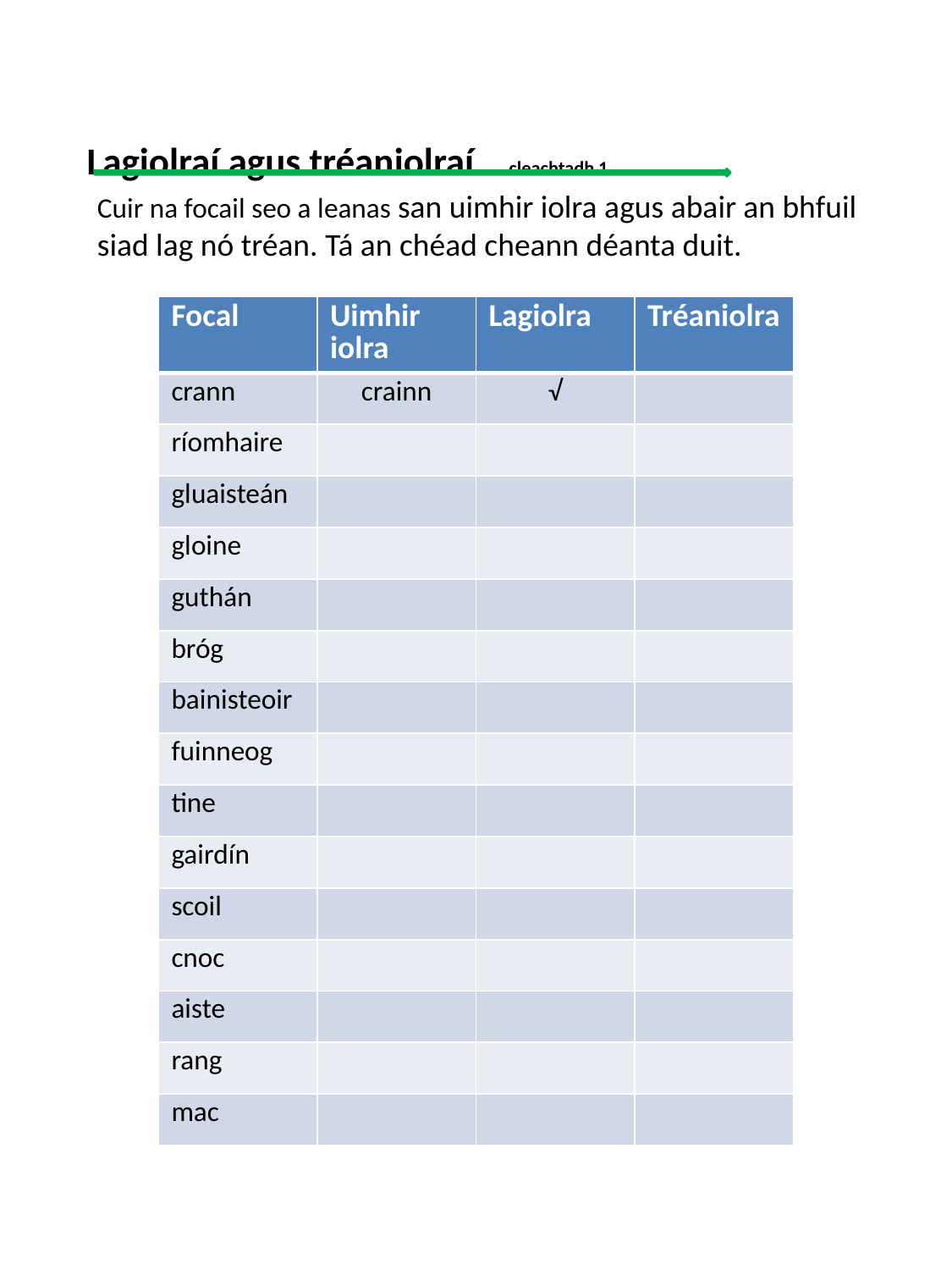

# Lagiolraí agus tréaniolraí    cleachtadh 1

Cuir na focail seo a leanas san uimhir iolra agus abair an bhfuil siad lag nó tréan. Tá an chéad cheann déanta duit.

| Focal | Uimhir iolra | Lagiolra | Tréaniolra |
| --- | --- | --- | --- |
| crann | crainn | √ |  |
| ríomhaire |  |  |  |
| gluaisteán |  |  |  |
| gloine |  |  |  |
| guthán |  |  |  |
| bróg |  |  |  |
| bainisteoir |  |  |  |
| fuinneog |  |  |  |
| tine |  |  |  |
| gairdín |  |  |  |
| scoil |  |  |  |
| cnoc |  |  |  |
| aiste |  |  |  |
| rang |  |  |  |
| mac |  |  |  |